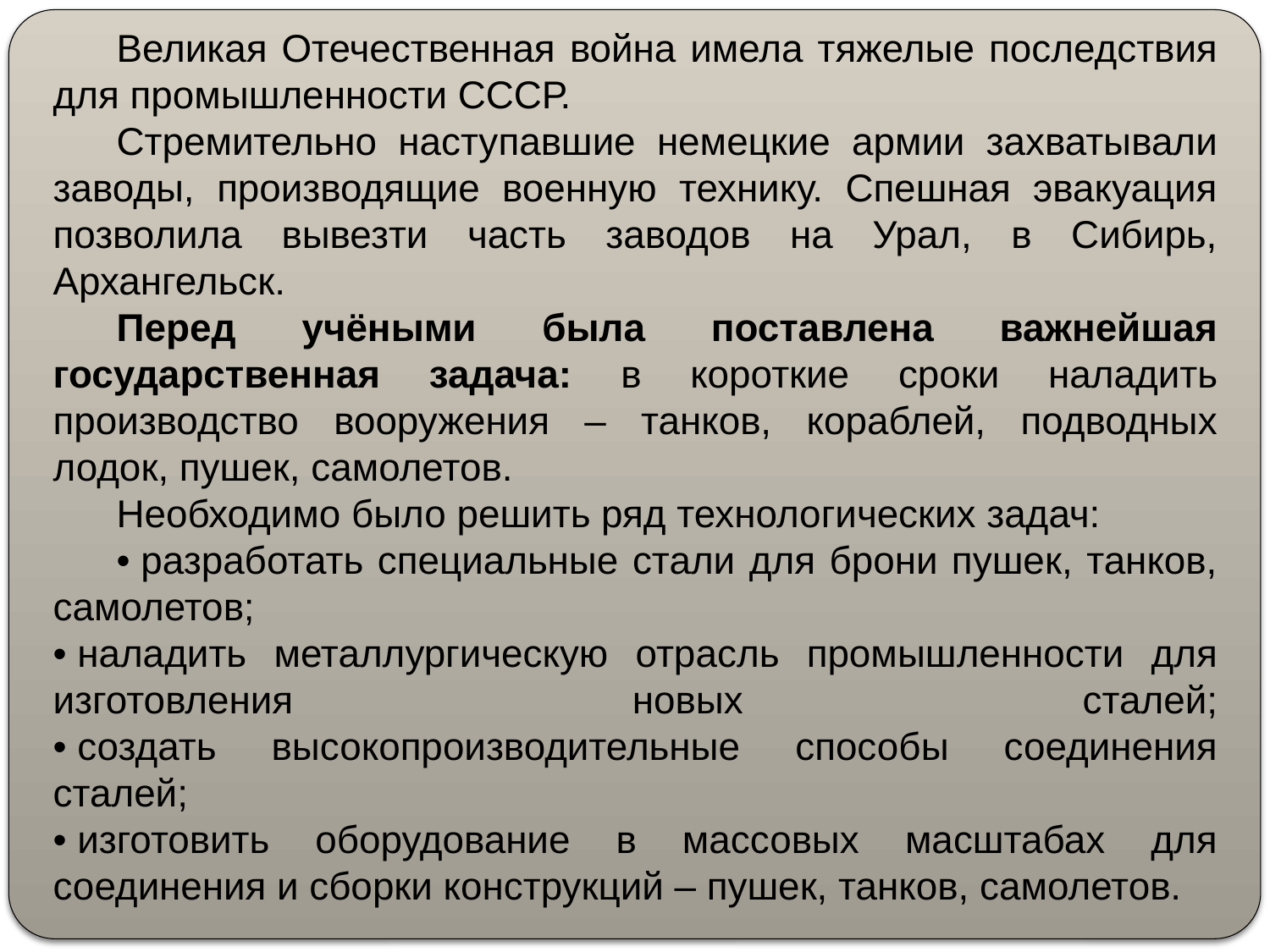

Великая Отечественная война имела тяжелые последствия для промышленности СССР.
Стремительно наступавшие немецкие армии захватывали заводы, производящие военную технику. Спешная эвакуация позволила вывезти часть заводов на Урал, в Сибирь, Архангельск.
Перед учёными была поставлена важнейшая государственная задача: в короткие сроки наладить производство вооружения – танков, кораблей, подводных лодок, пушек, самолетов.
Необходимо было решить ряд технологических задач:
• разработать специальные стали для брони пушек, танков, самолетов;
• наладить металлургическую отрасль промышленности для изготовления новых сталей;
• создать высокопроизводительные способы соединения сталей;
• изготовить оборудование в массовых масштабах для соединения и сборки конструкций – пушек, танков, самолетов.